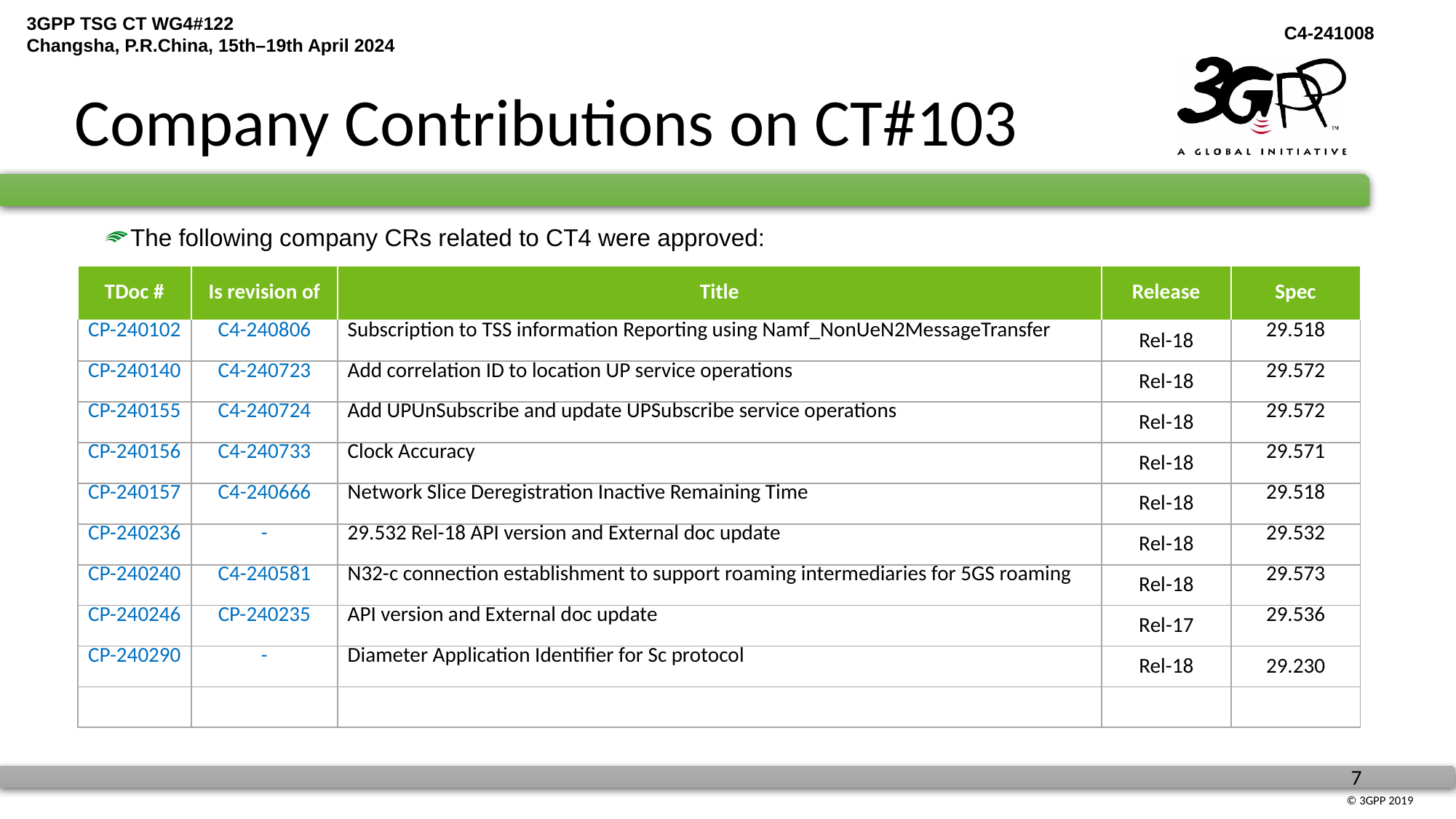

# Company Contributions on CT#103
The following company CRs related to CT4 were approved:

| TDoc # | Is revision of | Title | Release | Spec |
| --- | --- | --- | --- | --- |
| CP-240102 | C4-240806 | Subscription to TSS information Reporting using Namf\_NonUeN2MessageTransfer | Rel-18 | 29.518 |
| CP-240140 | C4-240723 | Add correlation ID to location UP service operations | Rel-18 | 29.572 |
| CP-240155 | C4-240724 | Add UPUnSubscribe and update UPSubscribe service operations | Rel-18 | 29.572 |
| CP-240156 | C4-240733 | Clock Accuracy | Rel-18 | 29.571 |
| CP-240157 | C4-240666 | Network Slice Deregistration Inactive Remaining Time | Rel-18 | 29.518 |
| CP-240236 | - | 29.532 Rel-18 API version and External doc update | Rel-18 | 29.532 |
| CP-240240 | C4-240581 | N32-c connection establishment to support roaming intermediaries for 5GS roaming | Rel-18 | 29.573 |
| CP-240246 | CP-240235 | API version and External doc update | Rel-17 | 29.536 |
| CP-240290 | - | Diameter Application Identifier for Sc protocol | Rel-18 | 29.230 |
|  |  |  |  |  |